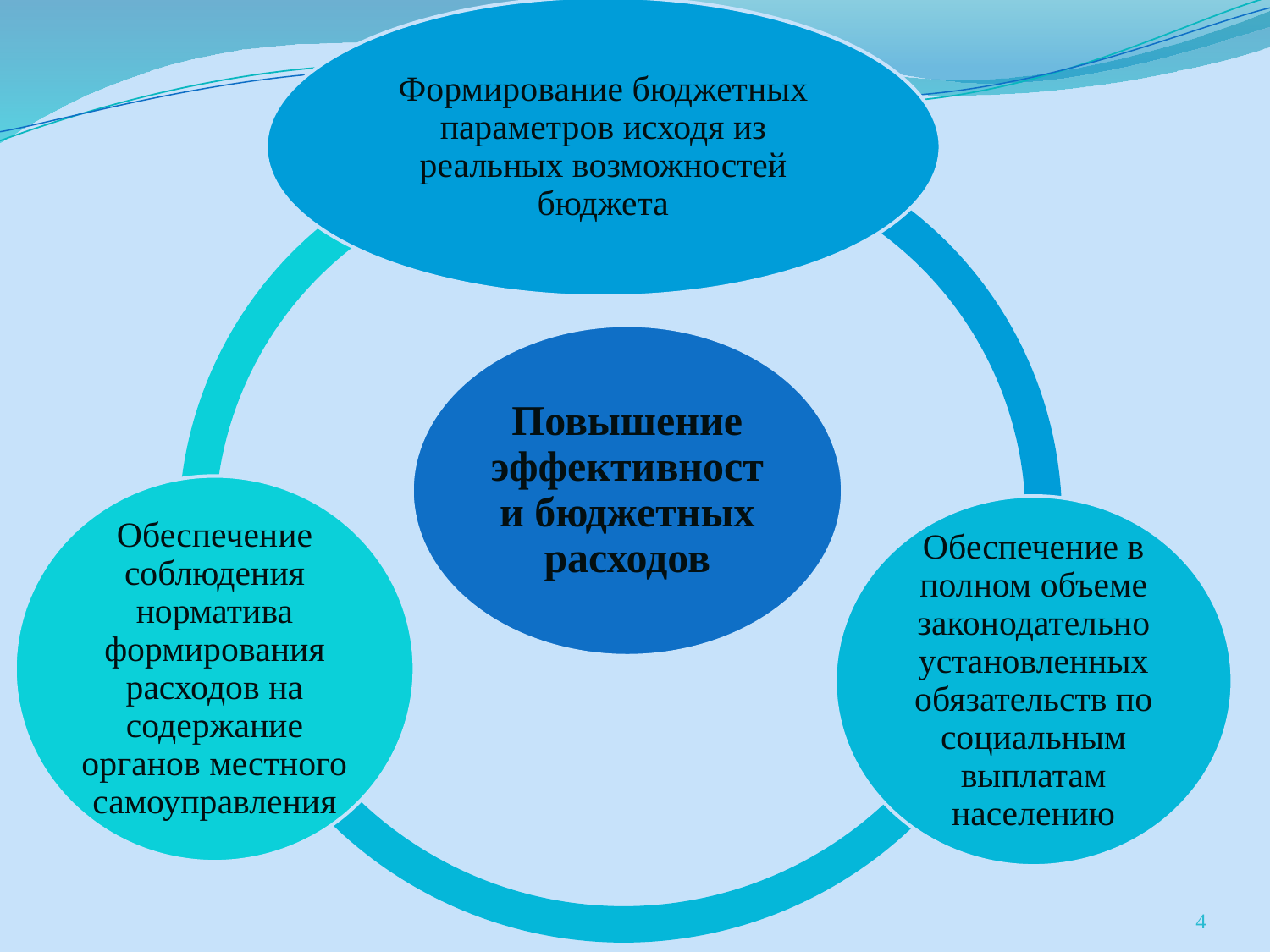

Повышение эффективности бюджетных расходов
Формирование бюджетных параметров исходя из реальных возможностей бюджета
Обеспечение в полном объеме законодательно установленных обязательств по социальным выплатам населению
Обеспечение соблюдения норматива формирования расходов на содержание органов местного самоуправления
4